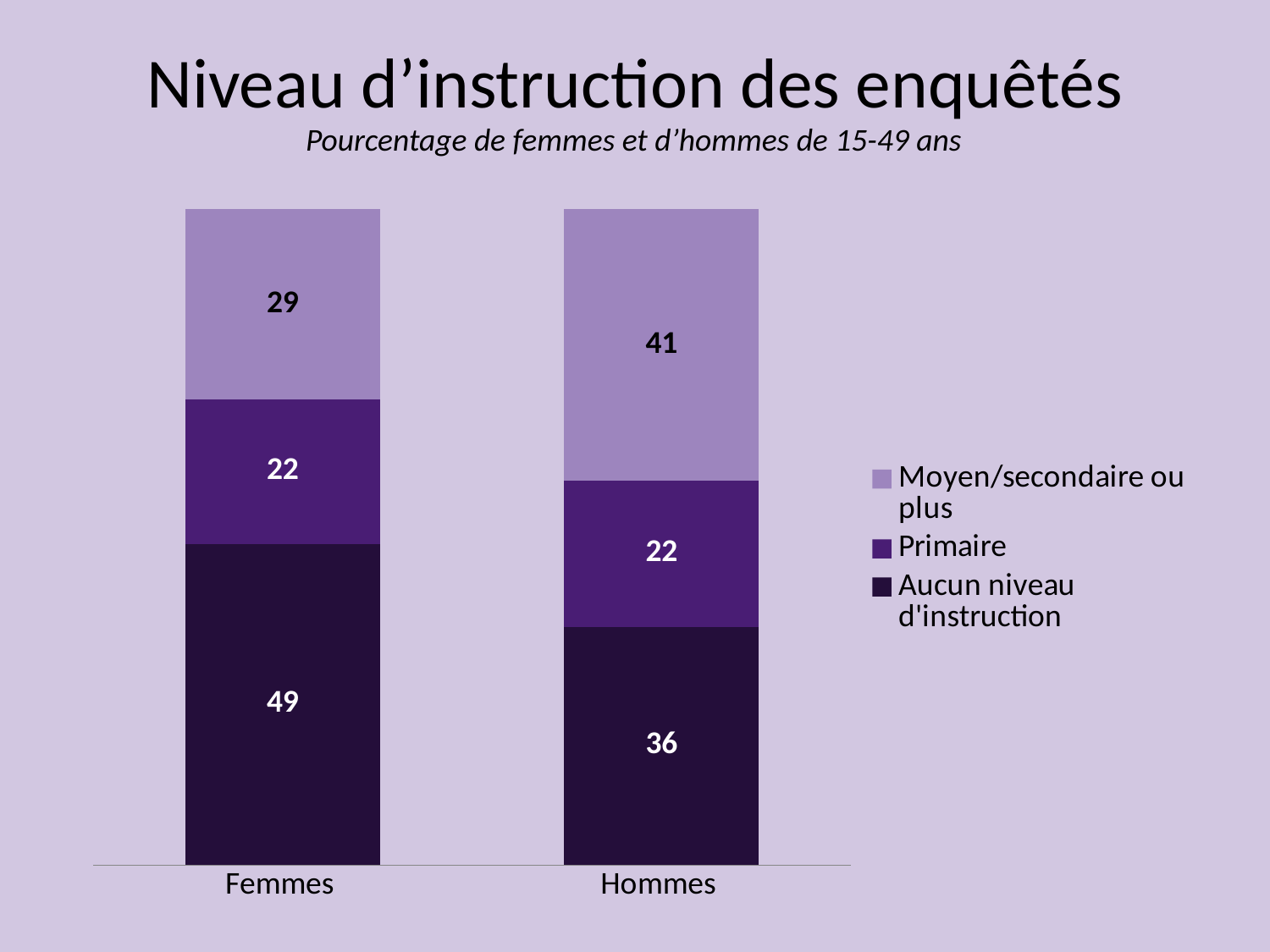

# Niveau d’instruction des enquêtés
Pourcentage de femmes et d’hommes de 15-49 ans

### Chart

| Category | Aucun niveau d'instruction | Primaire  | Moyen/secondaire ou plus |
|---|---|---|---|
| Femmes  | 49.0 | 22.0 | 29.0 |
| Hommes  | 36.0 | 22.0 | 41.0 |